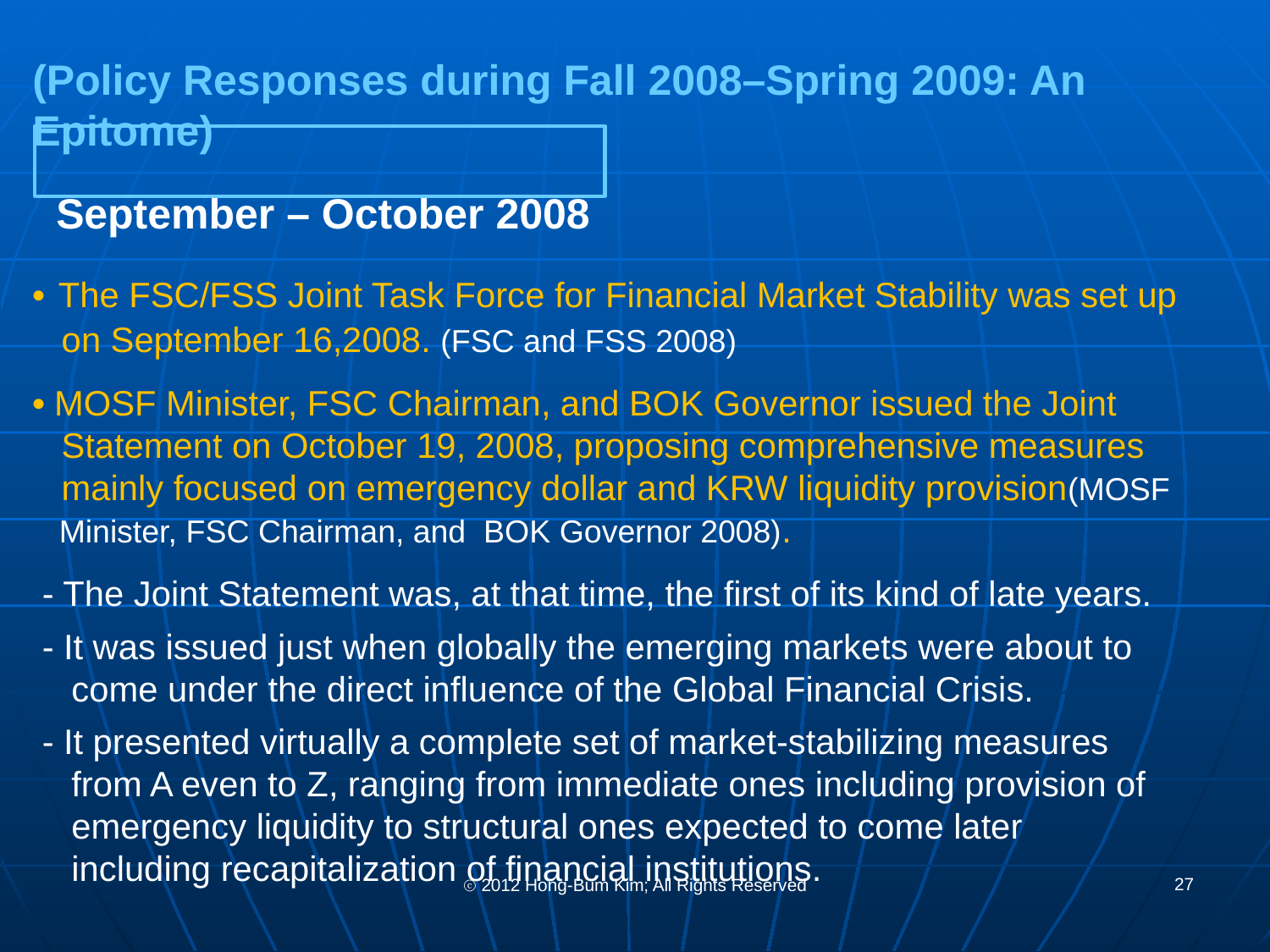

(Policy Responses during Fall 2008–Spring 2009: An Epitome)

  September – October 2008

• The FSC/FSS Joint Task Force for Financial Market Stability was set up
   on September 16,2008. (FSC and FSS 2008)

• MOSF Minister, FSC Chairman, and BOK Governor issued the Joint
   Statement on October 19, 2008, proposing comprehensive measures
   mainly focused on emergency dollar and KRW liquidity provision(MOSF
   Minister, FSC Chairman, and  BOK Governor 2008).

 - The Joint Statement was, at that time, the first of its kind of late years.

 - It was issued just when globally the emerging markets were about to
    come under the direct influence of the Global Financial Crisis.

 - It presented virtually a complete set of market-stabilizing measures
    from A even to Z, ranging from immediate ones including provision of
    emergency liquidity to structural ones expected to come later
    including recapitalization of financial institutions.

27
ⓒ 2012 Hong-Bum Kim; All Rights Reserved